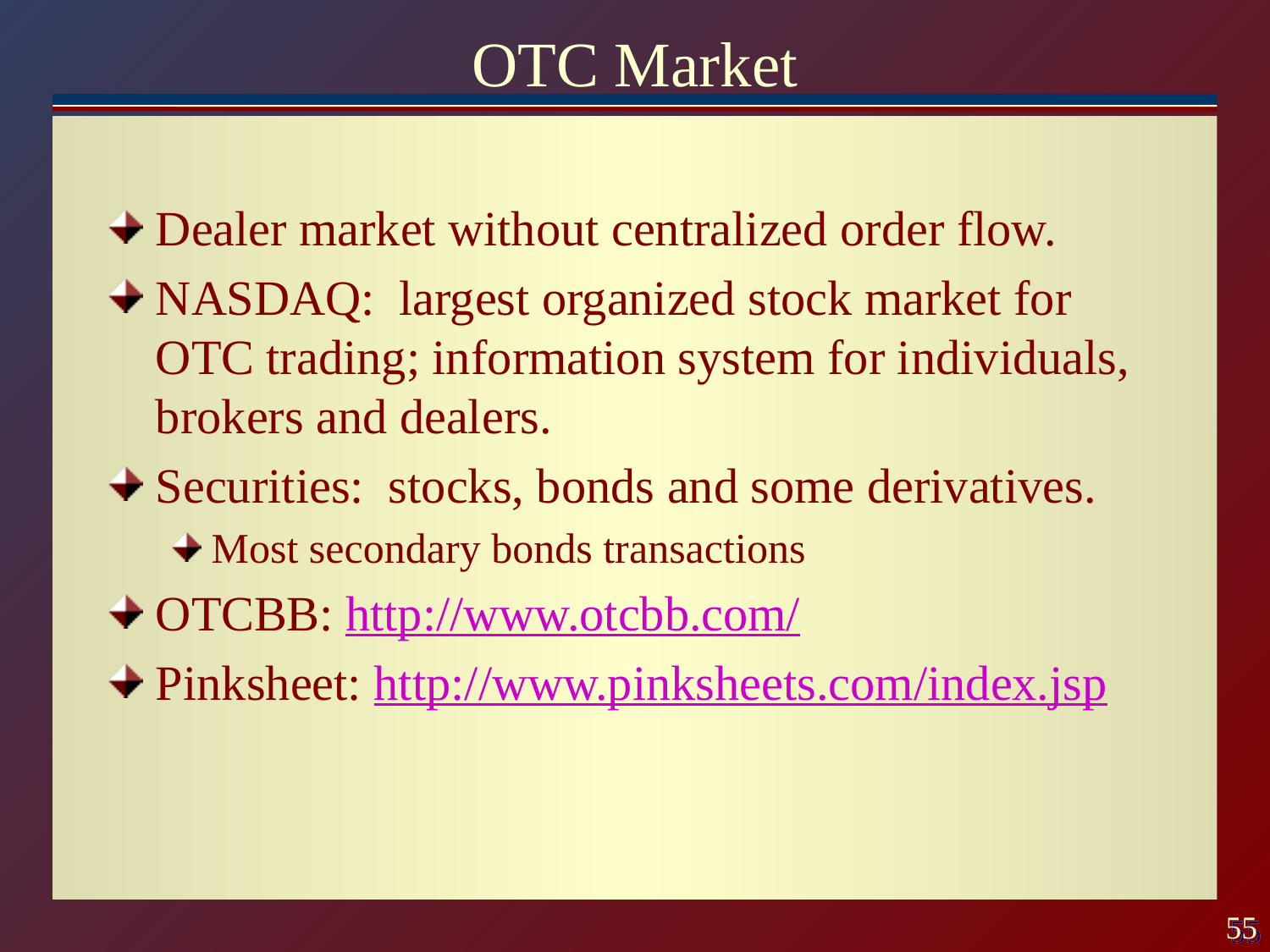

# OTC Market
Dealer market without centralized order flow.
NASDAQ:  largest organized stock market for OTC trading; information system for individuals, brokers and dealers.
Securities:  stocks, bonds and some derivatives.
Most secondary bonds transactions
OTCBB: http://www.otcbb.com/
Pinksheet: http://www.pinksheets.com/index.jsp